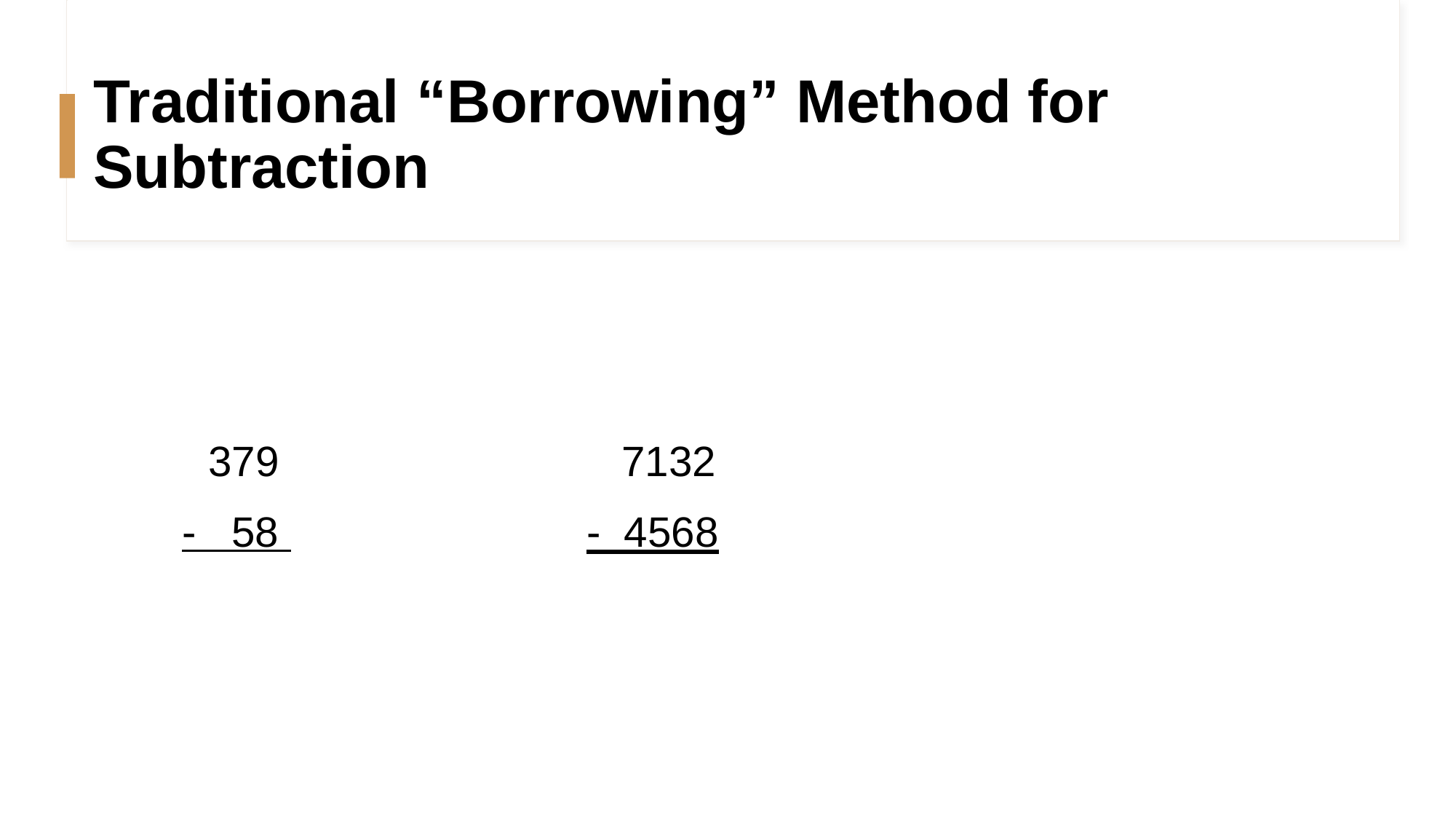

# Traditional “Borrowing” Method for Subtraction

	  379                             7132
         -   58                          -  4568